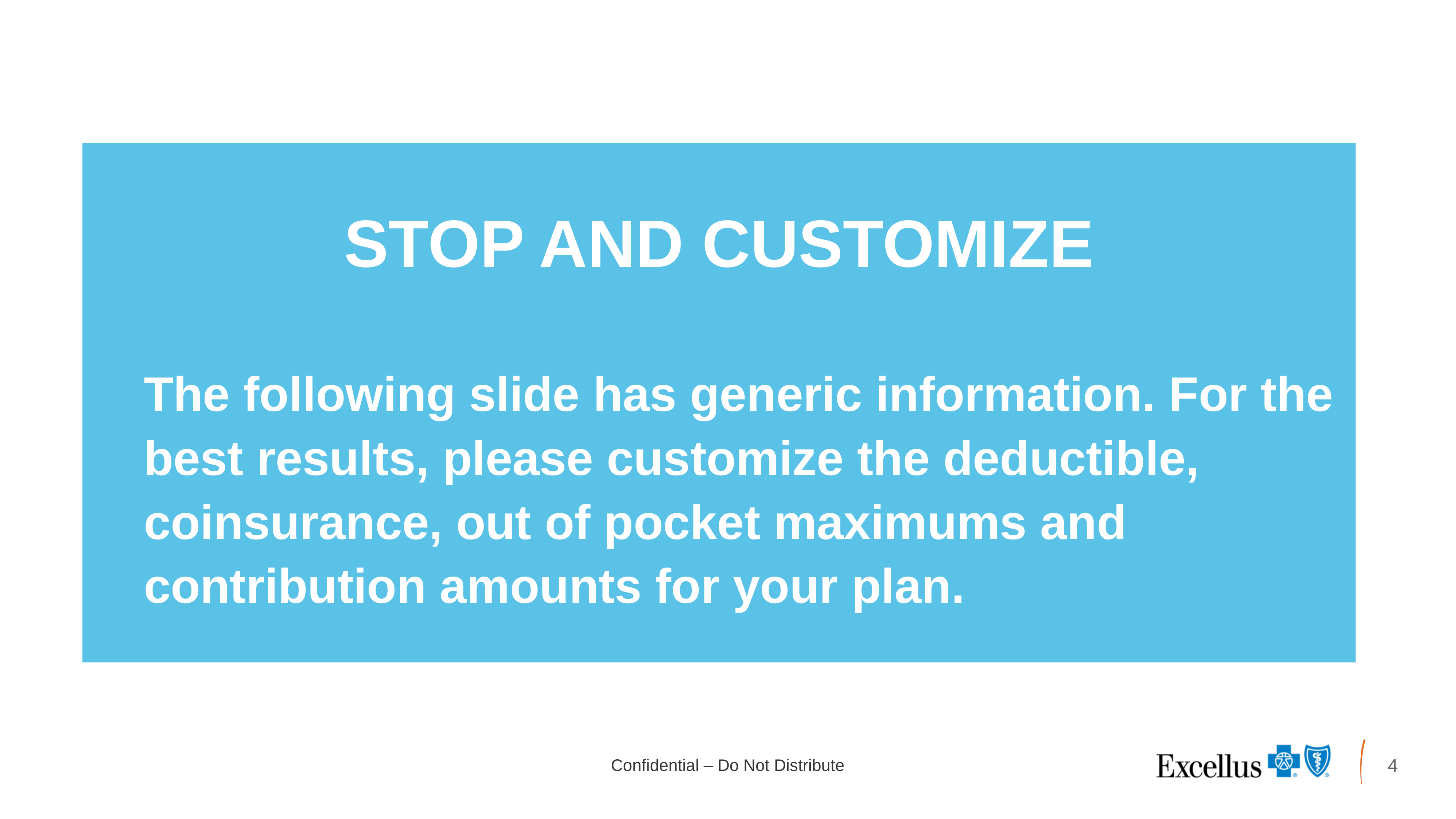

# ATTENTION:
STOP AND CUSTOMIZE

The following slide has generic information. For the best results, please customize the deductible, coinsurance, out of pocket maximums and contribution amounts for your plan.
4